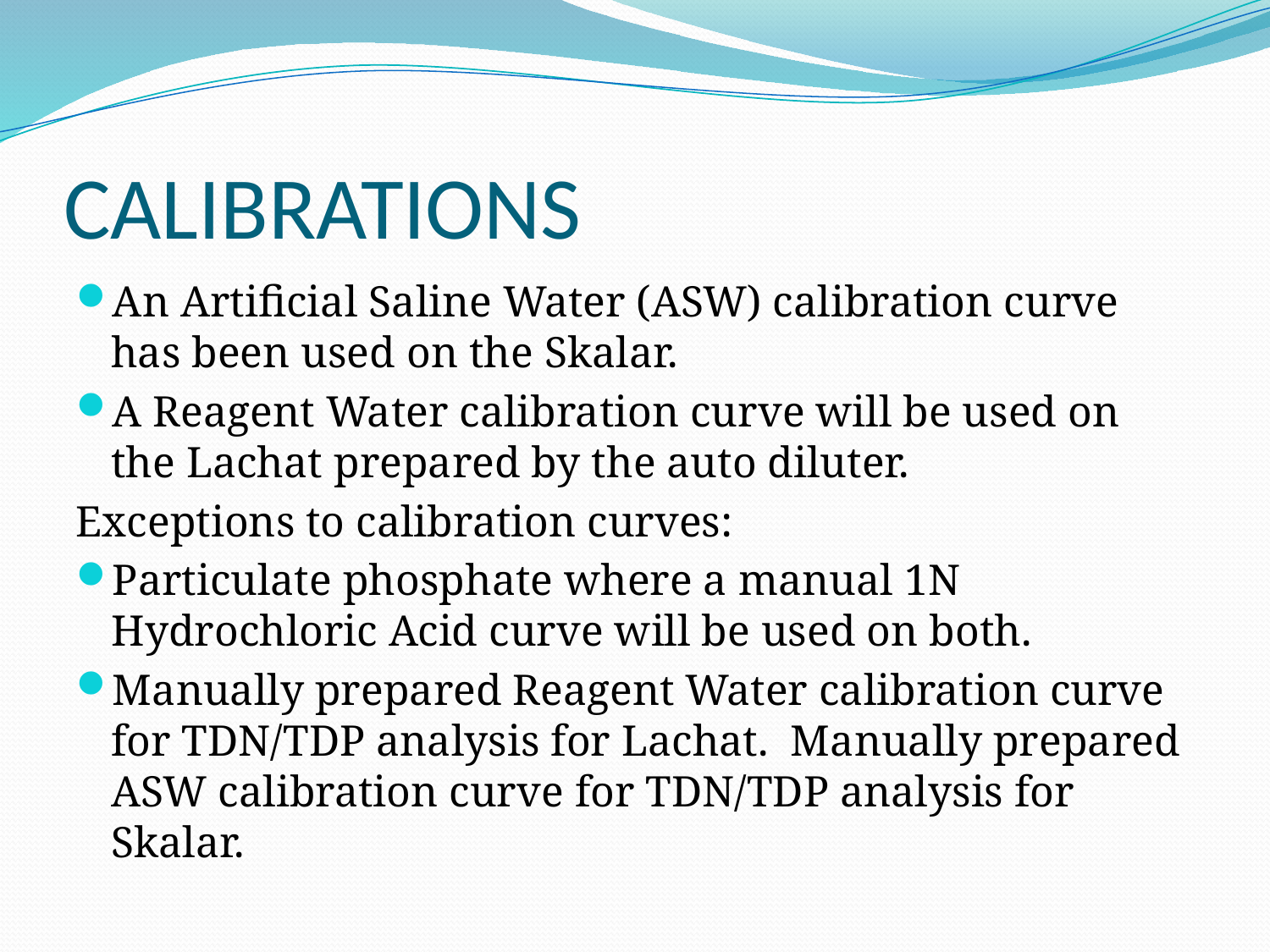

# CALIBRATIONS
An Artificial Saline Water (ASW) calibration curve has been used on the Skalar.
A Reagent Water calibration curve will be used on the Lachat prepared by the auto diluter.
Exceptions to calibration curves:
Particulate phosphate where a manual 1N Hydrochloric Acid curve will be used on both.
Manually prepared Reagent Water calibration curve for TDN/TDP analysis for Lachat.  Manually prepared ASW calibration curve for TDN/TDP analysis for Skalar.